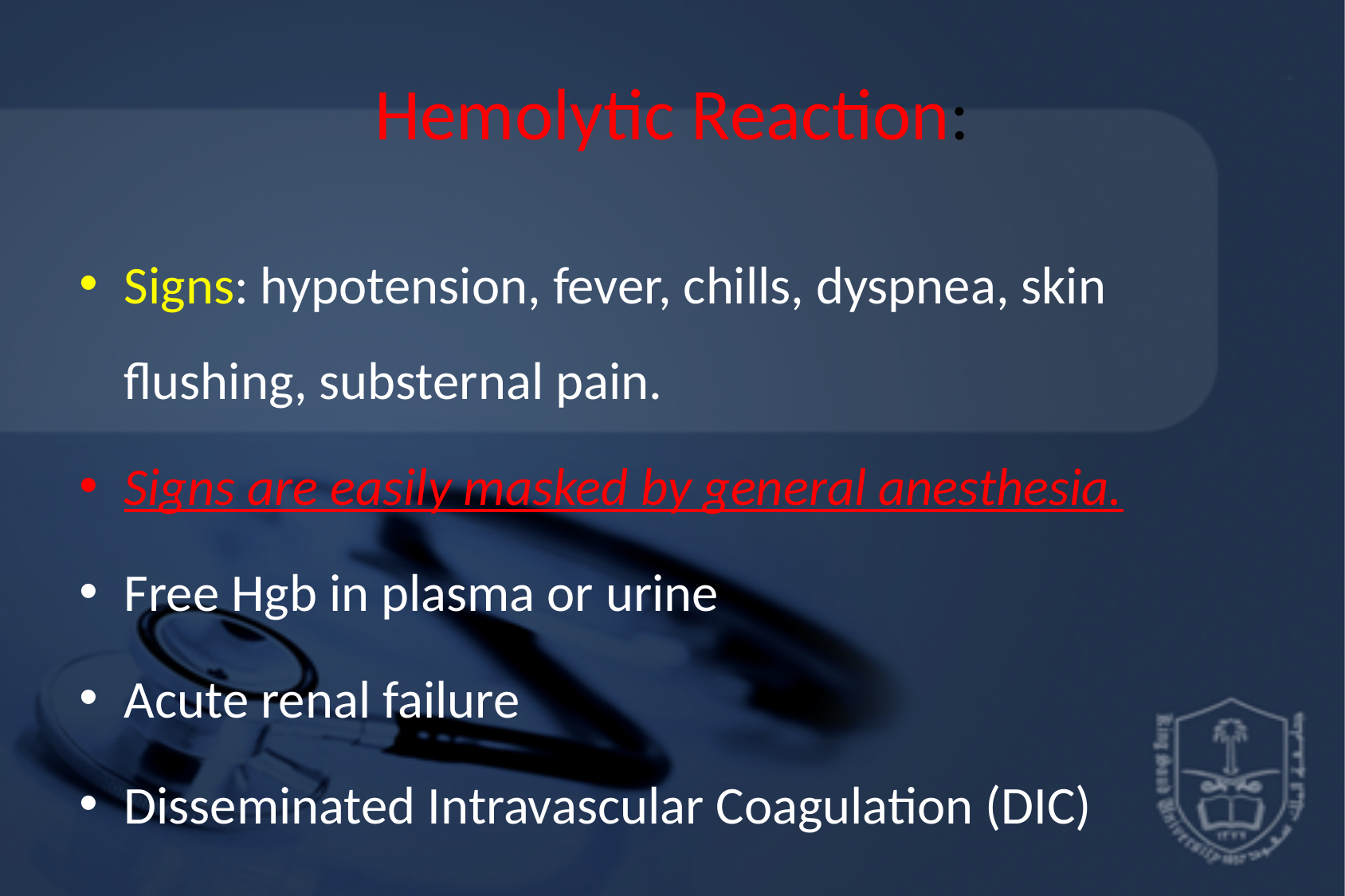

# Hemolytic Reaction:
Signs: hypotension, fever, chills, dyspnea, skin flushing, substernal pain.
Signs are easily masked by general anesthesia.
Free Hgb in plasma or urine
Acute renal failure
Disseminated Intravascular Coagulation (DIC)